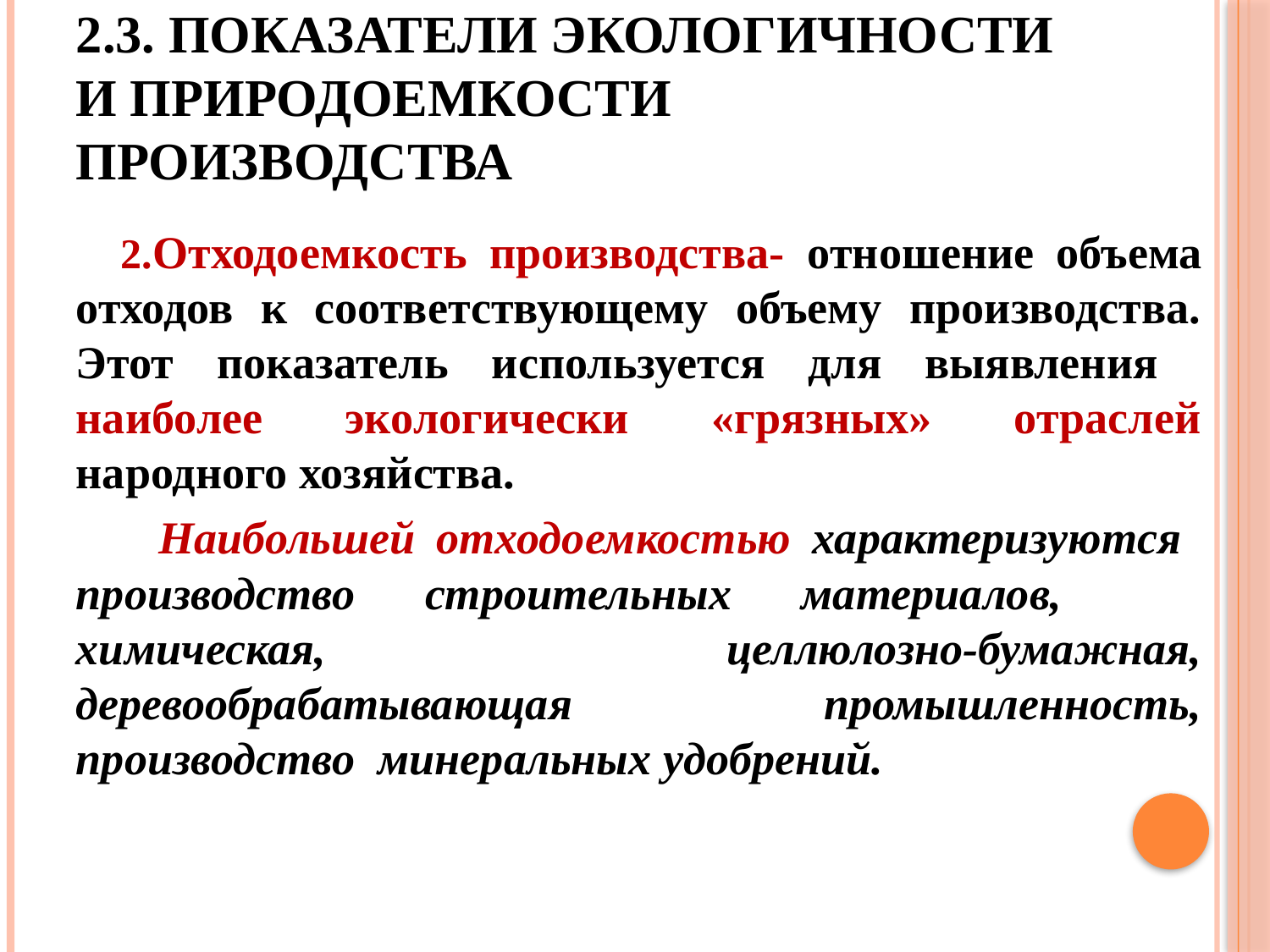

# 2.3. Показатели экологичности и природоемкости производства
  2.Отходоемкость производства- отношение объема отходов к соответствующему объему производства. Этот показатель используется для выявления  наиболее экологически «грязных» отраслей народного хозяйства.
    Наибольшей отходоемкостью характеризуются  производство строительных материалов,   химическая, целлюлозно-бумажная, деревообрабатывающая промышленность, производство  минеральных удобрений.